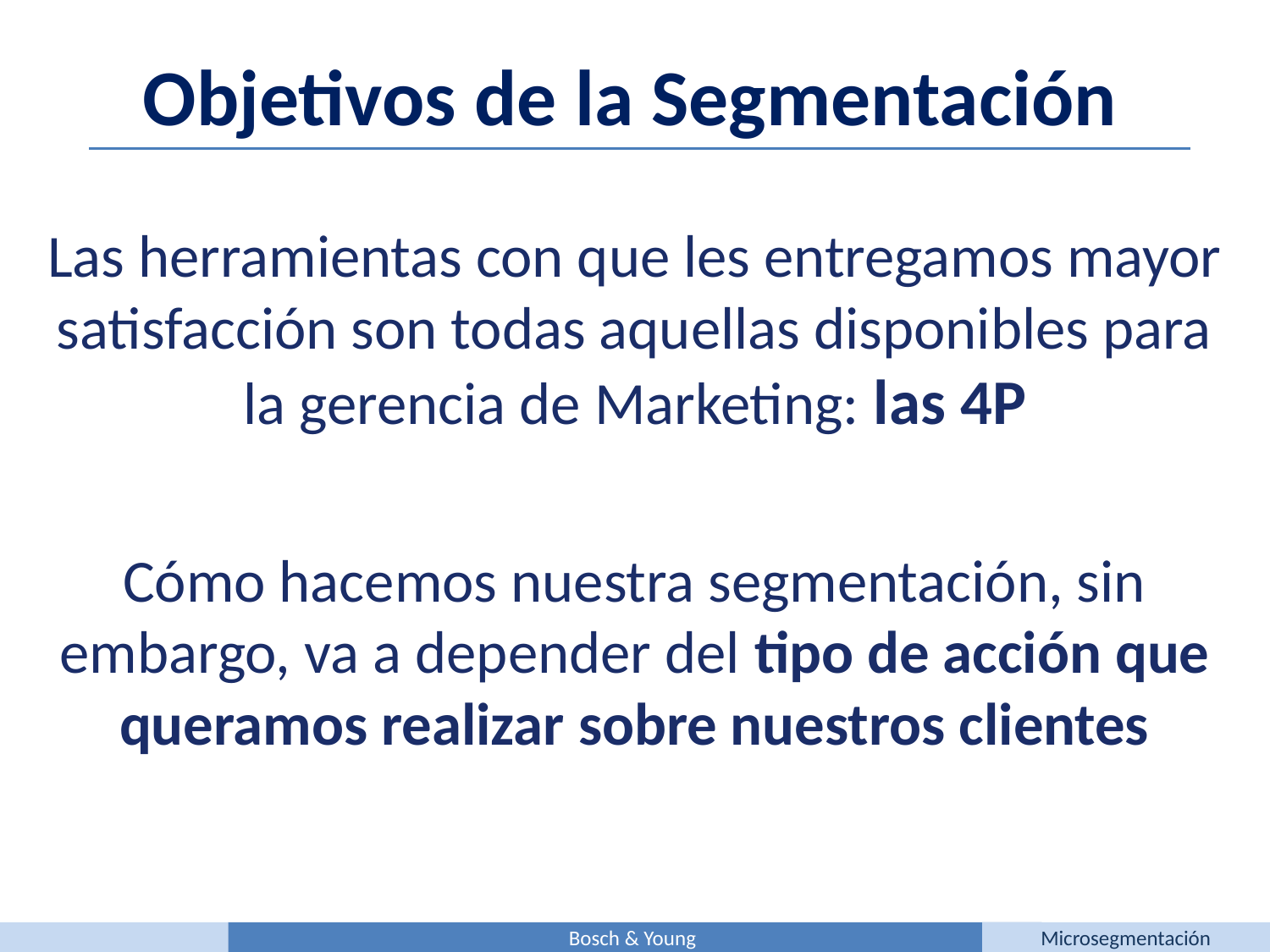

Objetivos de la Segmentación
Las herramientas con que les entregamos mayor satisfacción son todas aquellas disponibles para la gerencia de Marketing: las 4P
Cómo hacemos nuestra segmentación, sin embargo, va a depender del tipo de acción que queramos realizar sobre nuestros clientes

Bosch & Young
Microsegmentación